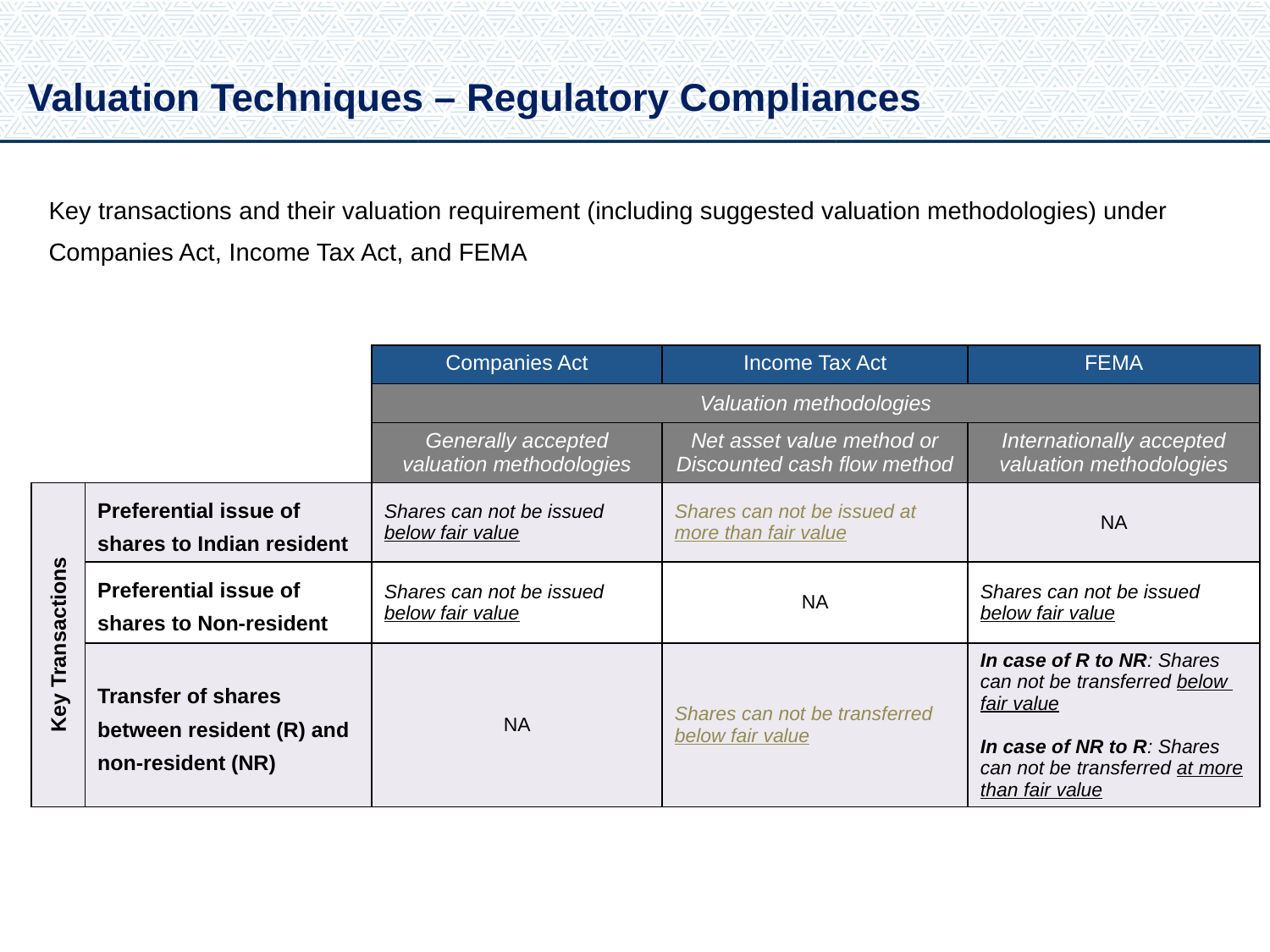

# Valuation Techniques – Regulatory Compliances
Key transactions and their valuation requirement (including suggested valuation methodologies) under Companies Act, Income Tax Act, and FEMA
|  |  | Companies Act | Income Tax Act | FEMA |
| --- | --- | --- | --- | --- |
|  |  | Valuation methodologies |  |  |
|  |  | Generally accepted valuation methodologies | Net asset value method or Discounted cash flow method | Internationally accepted valuation methodologies |
| Key Transactions | Preferential issue of shares to Indian resident | Shares can not be issued below fair value | Shares can not be issued at more than fair value | NA |
|  | Preferential issue of shares to Non-resident | Shares can not be issued below fair value | NA | Shares can not be issued below fair value |
|  | Transfer of shares between resident (R) and non-resident (NR) | NA | Shares can not be transferred below fair value | In case of R to NR: Shares can not be transferred below fair value In case of NR to R: Shares can not be transferred at more than fair value |